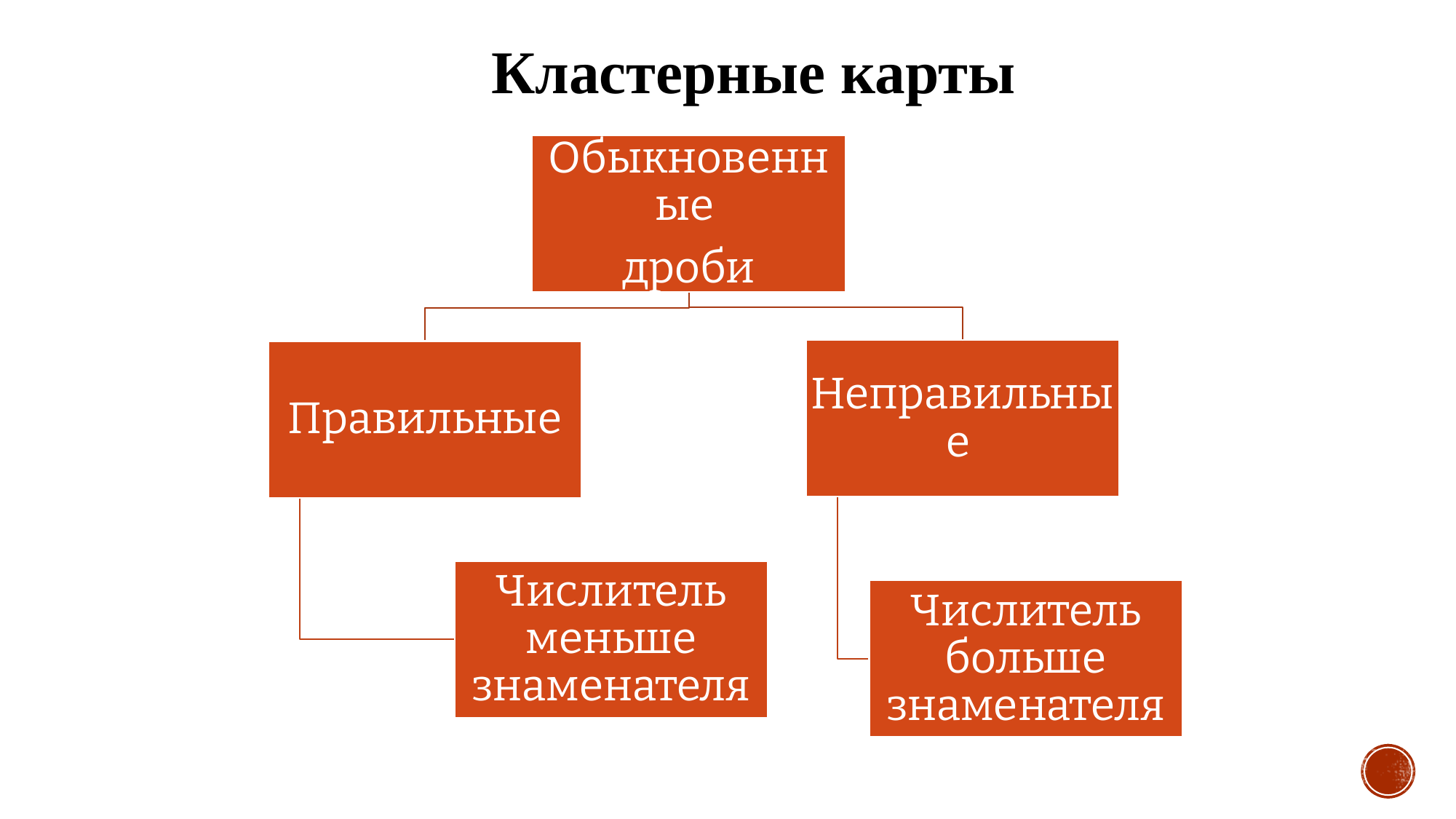

Кластерные карты
Обыкновенные
дроби
Правильные
Числитель меньше знаменателя
Неправильные
Числитель больше знаменателя